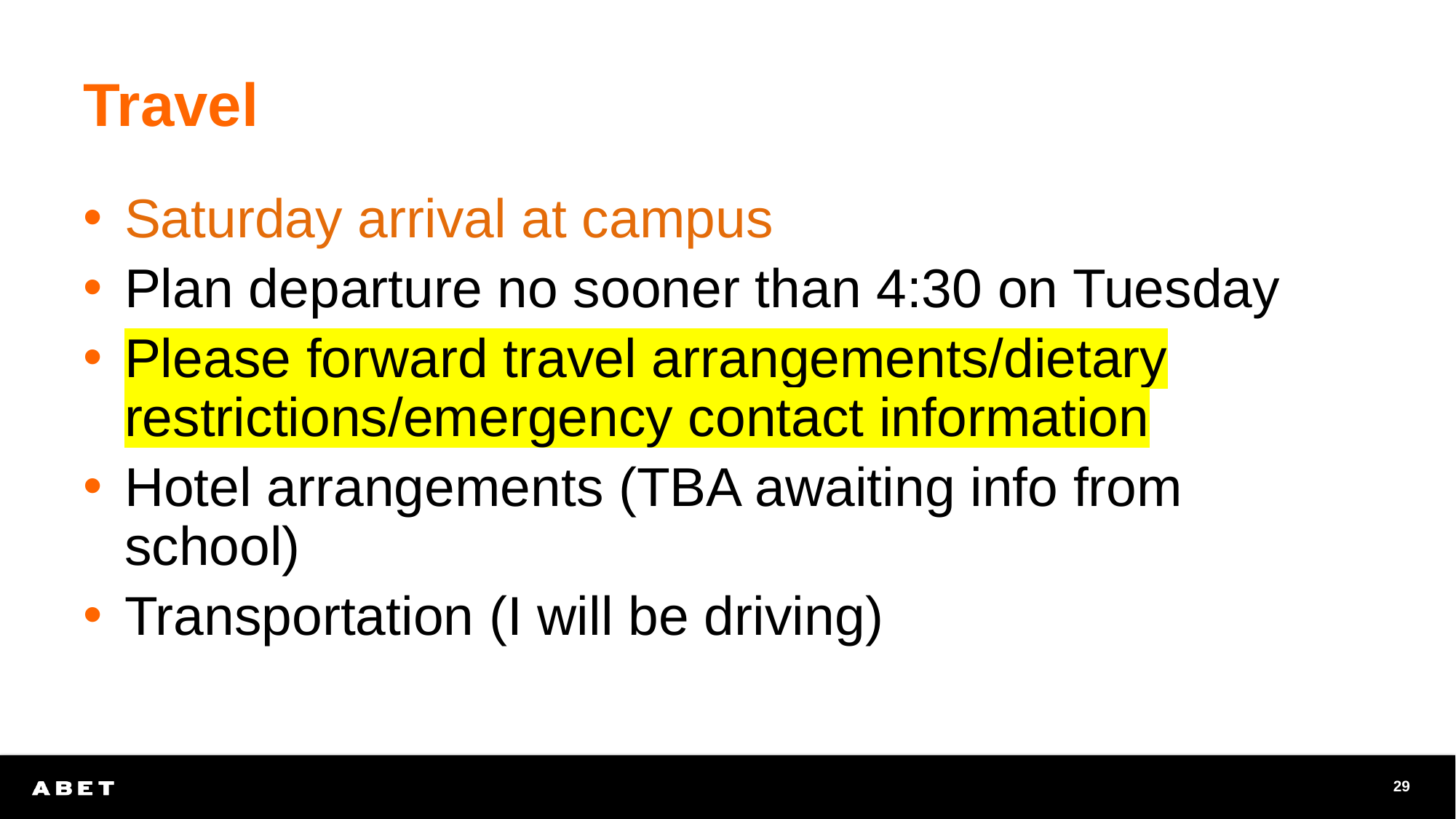

# Travel
Saturday arrival at campus
Plan departure no sooner than 4:30 on Tuesday
Please forward travel arrangements/dietary restrictions/emergency contact information
Hotel arrangements (TBA awaiting info from school)
Transportation (I will be driving)